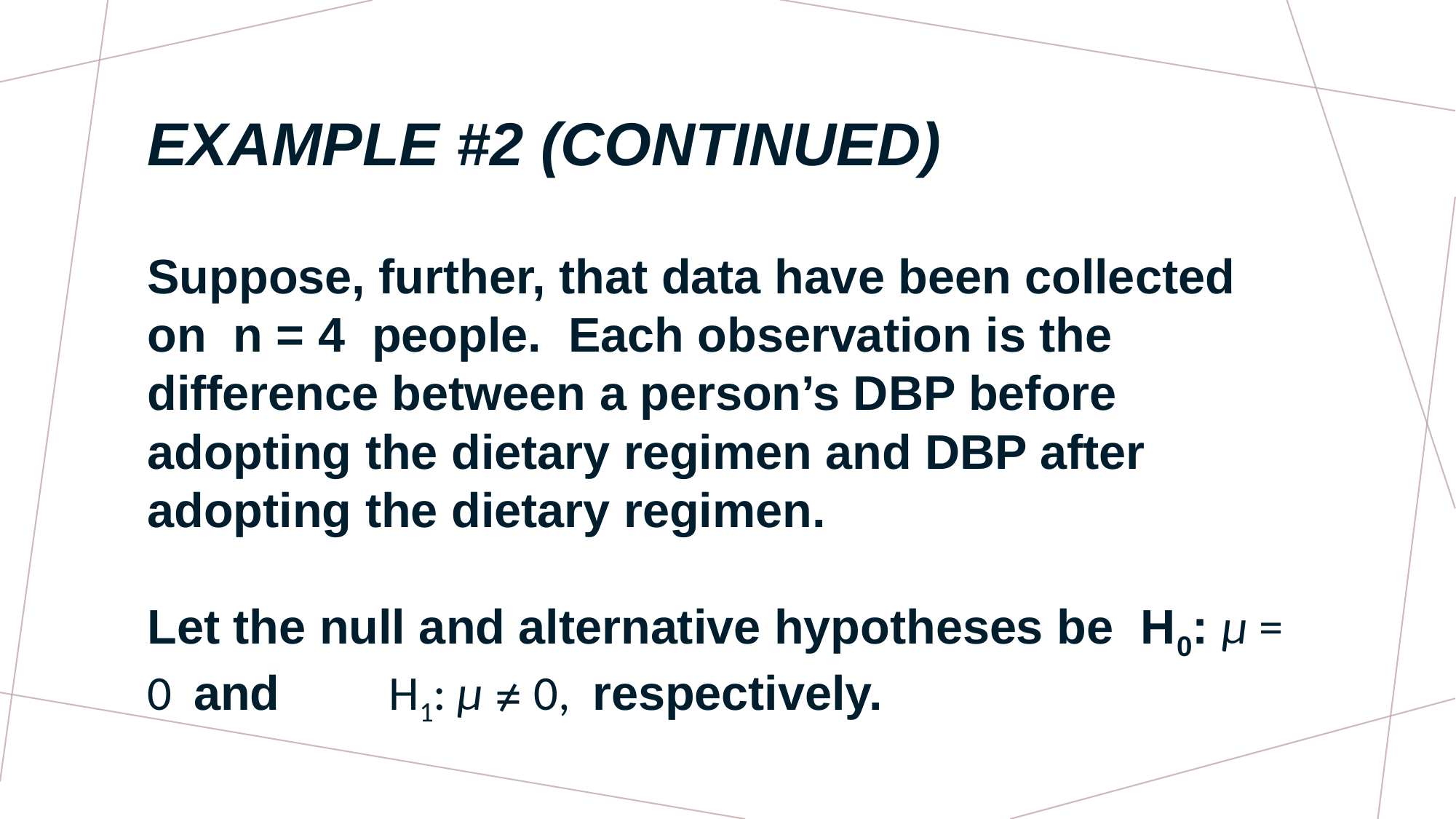

# EXAMPLE #2 (CONTINUED)
Suppose, further, that data have been collected on  n = 4  people.  Each observation is the difference between a person’s DBP before adopting the dietary regimen and DBP after adopting the dietary regimen.

Let the null and alternative hypotheses be  H0: μ = 0  and          H1: μ ≠ 0,  respectively.